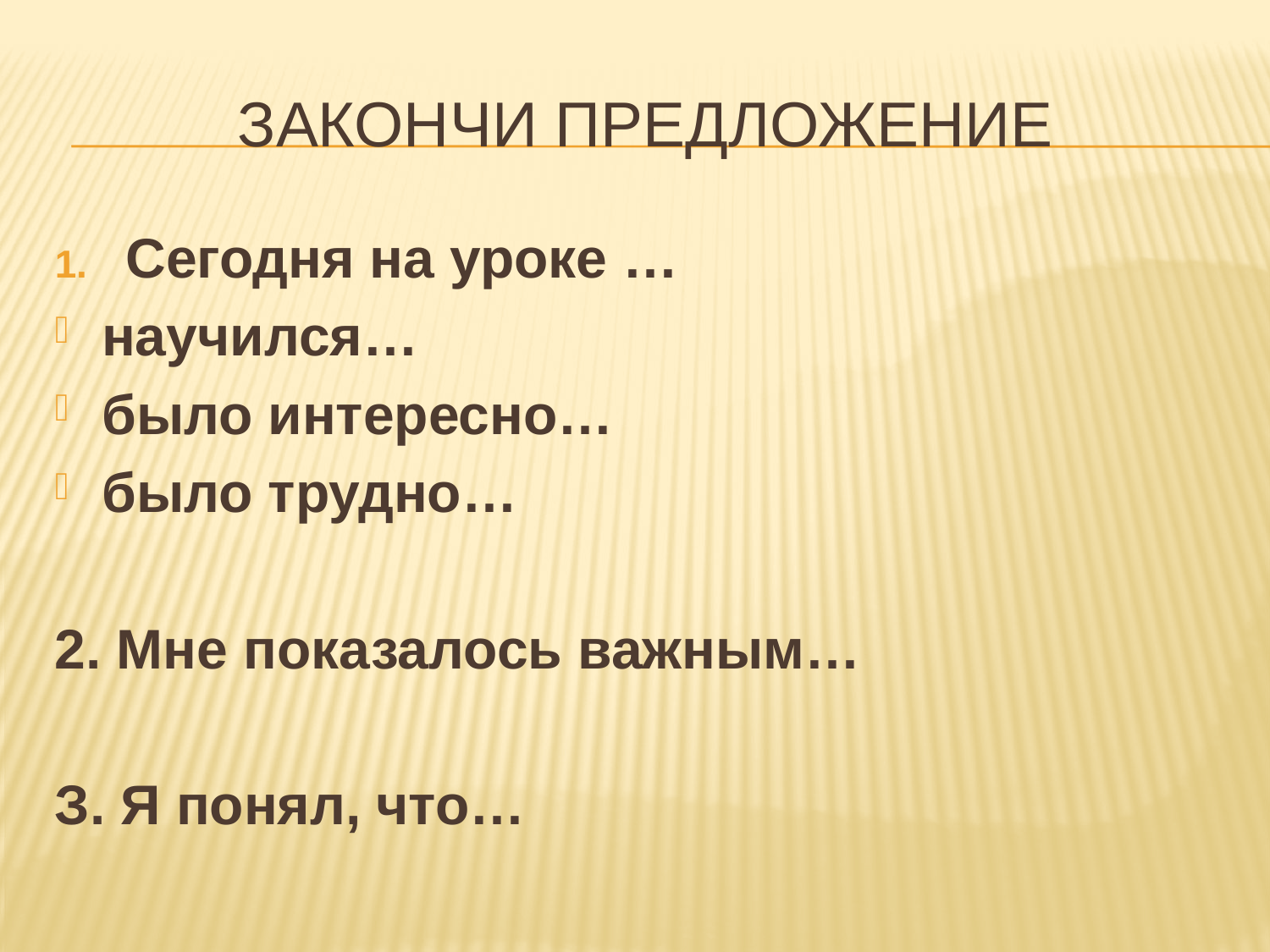

# ЗАКОНЧИ ПРЕДЛОЖЕНИЕ
Сегодня на уроке …
научился…
было интересно…
было трудно…

2. Мне показалось важным…

З. Я понял, что…